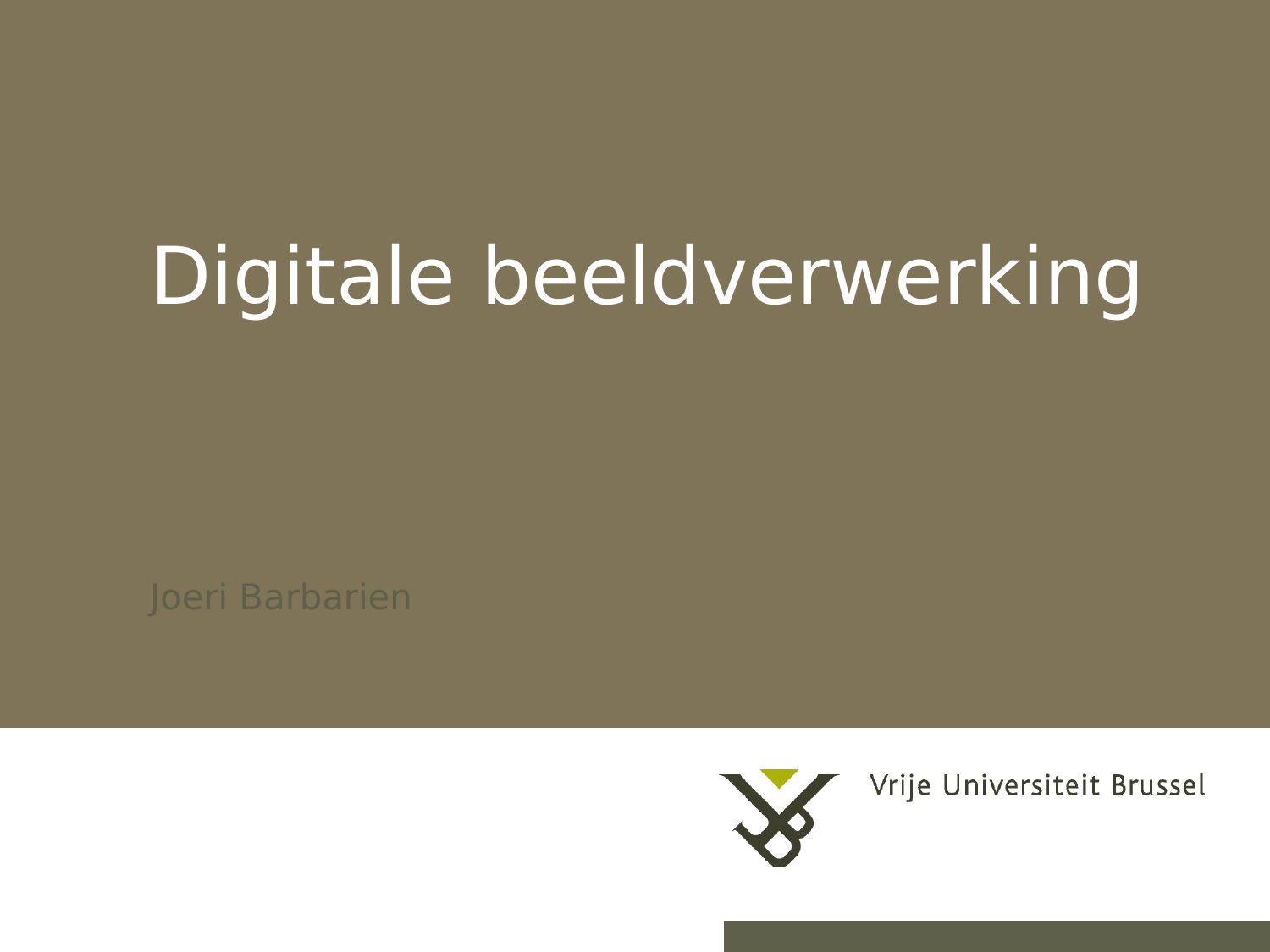

# Digitale beeldverwerking
Joeri Barbarien
21-2-2011
Herhaling titel van presentatie
1